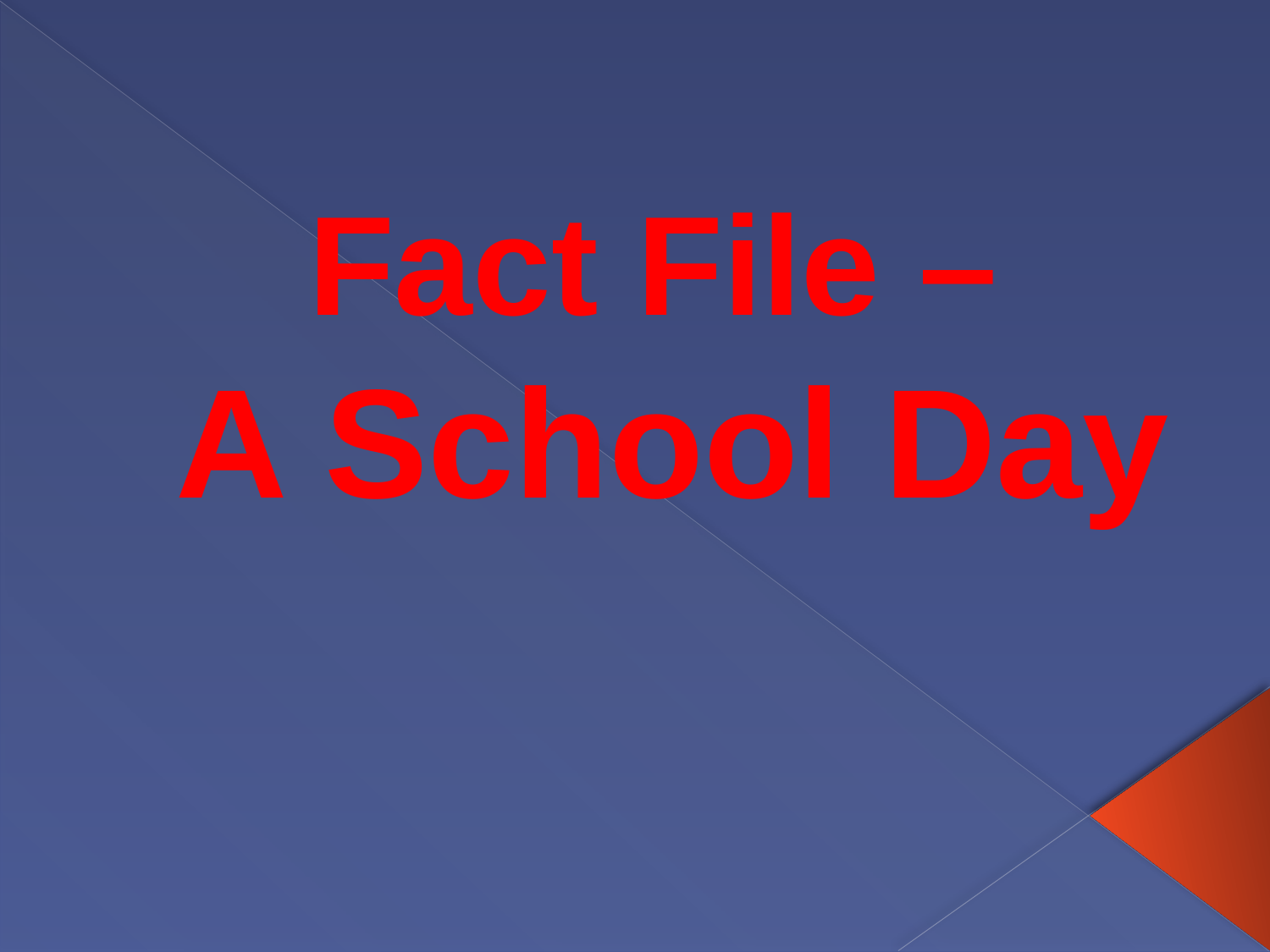

# Fact File – A School Day